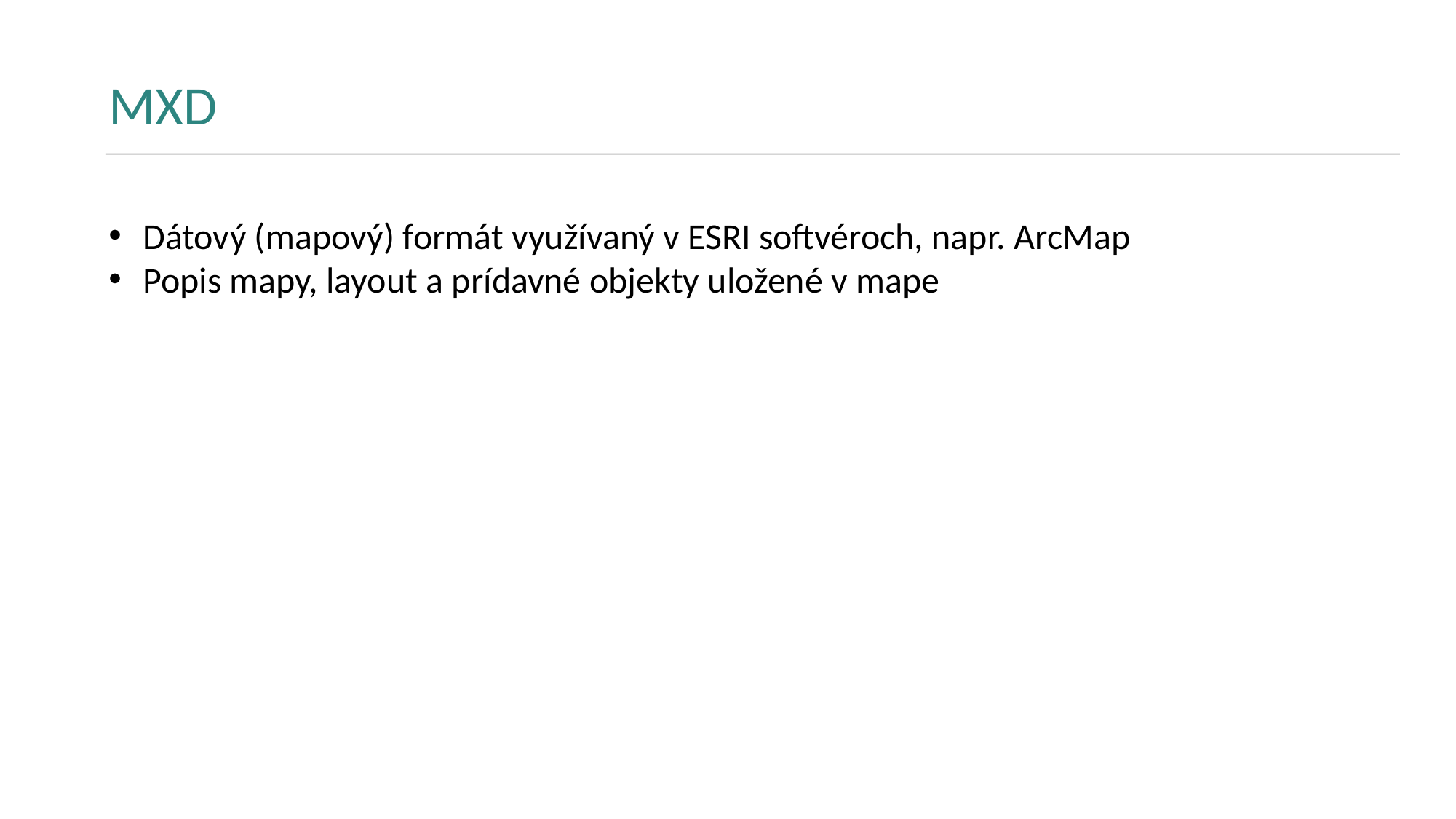

MXD

Dátový (mapový) formát využívaný v ESRI softvéroch, napr. ArcMap
Popis mapy, layout a prídavné objekty uložené v mape